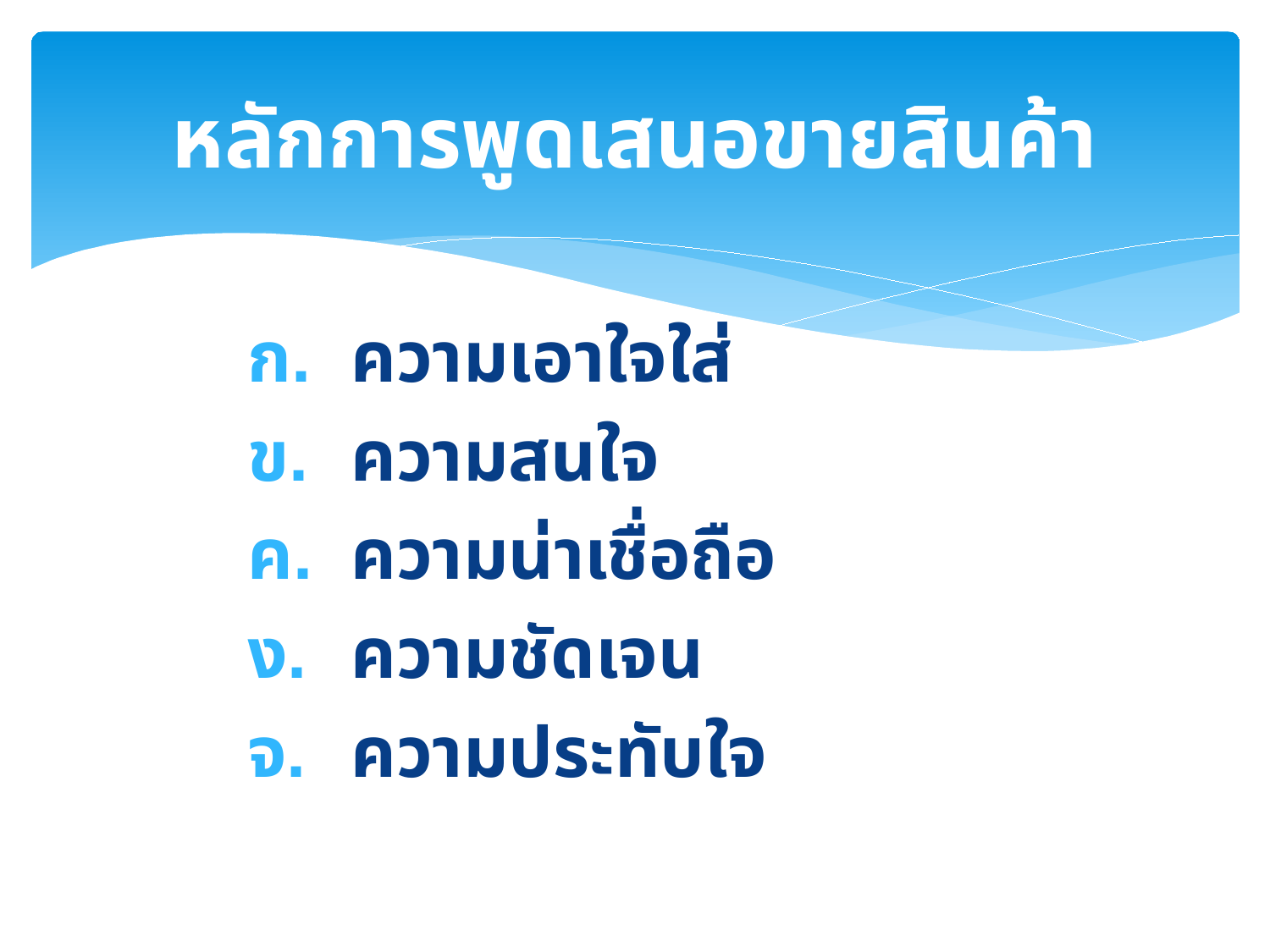

# หลักการพูดเสนอขายสินค้า
ความเอาใจใส่
ความสนใจ
ความน่าเชื่อถือ
ความชัดเจน
ความประทับใจ